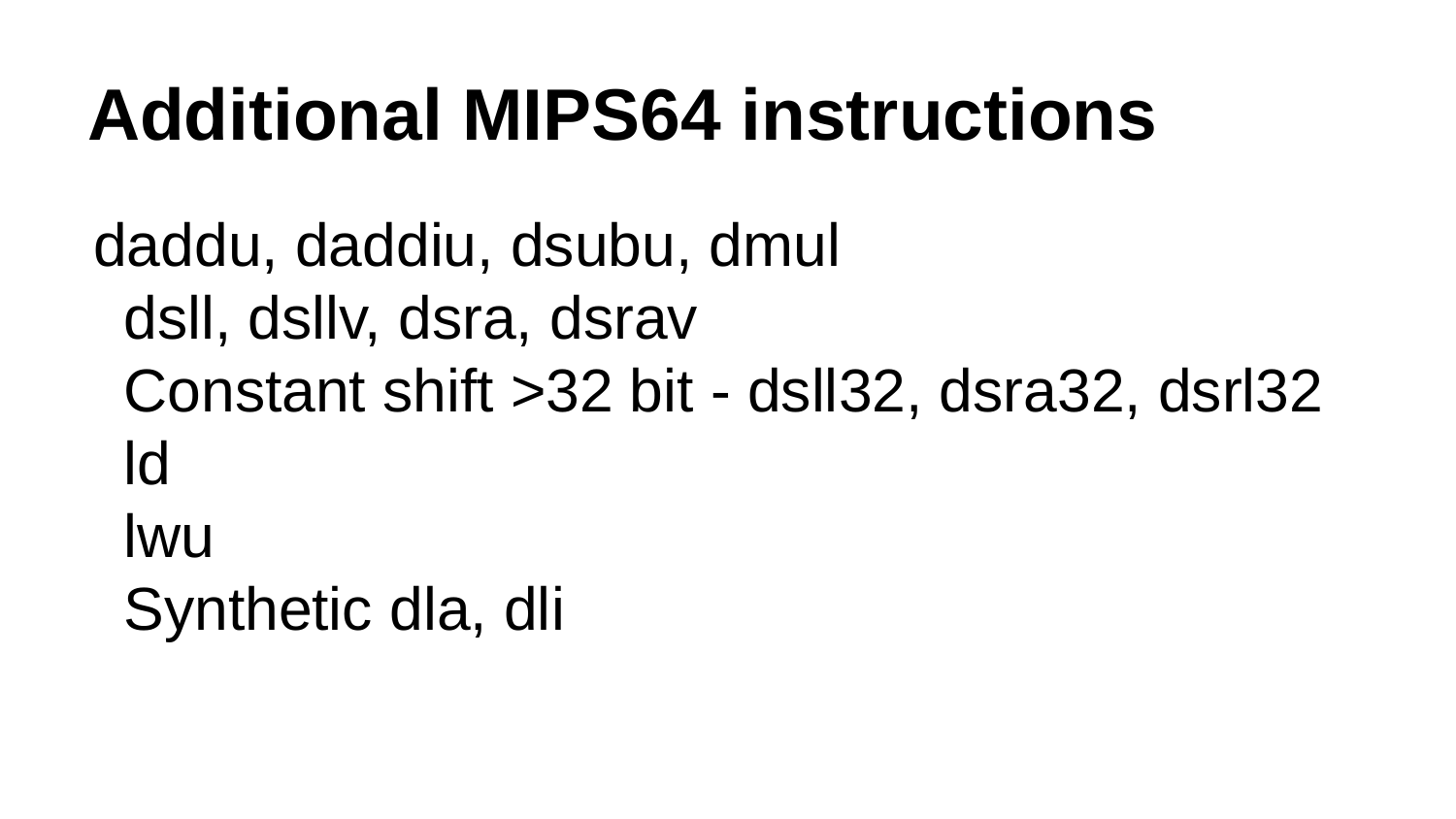

# Additional MIPS64 instructions
daddu, daddiu, dsubu, dmul
dsll, dsllv, dsra, dsrav
Constant shift >32 bit - dsll32, dsra32, dsrl32
ld
lwu
Synthetic dla, dli